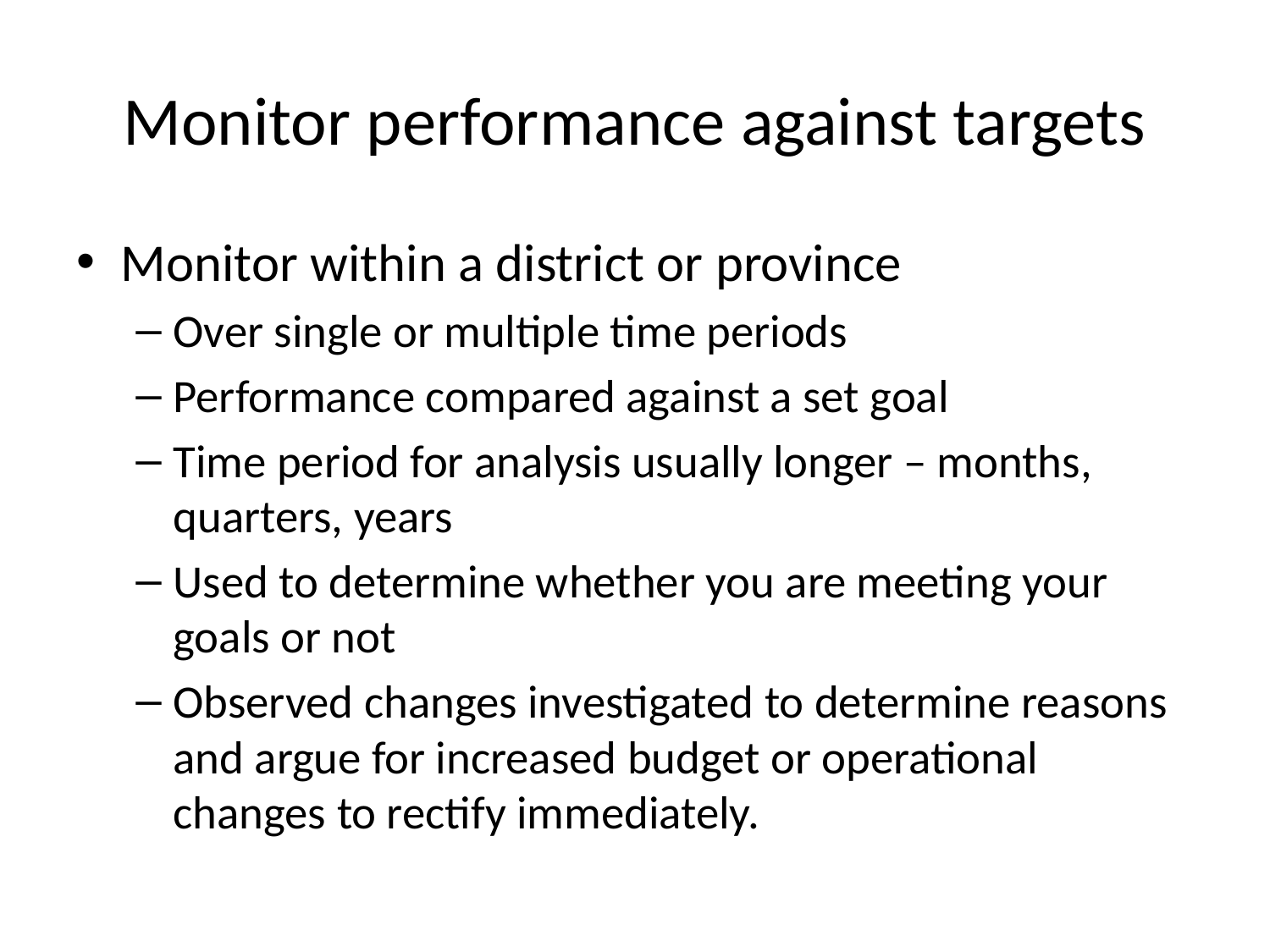

# Monitor performance against targets
Monitor within a district or province
Over single or multiple time periods
Performance compared against a set goal
Time period for analysis usually longer – months, quarters, years
Used to determine whether you are meeting your goals or not
Observed changes investigated to determine reasons and argue for increased budget or operational changes to rectify immediately.